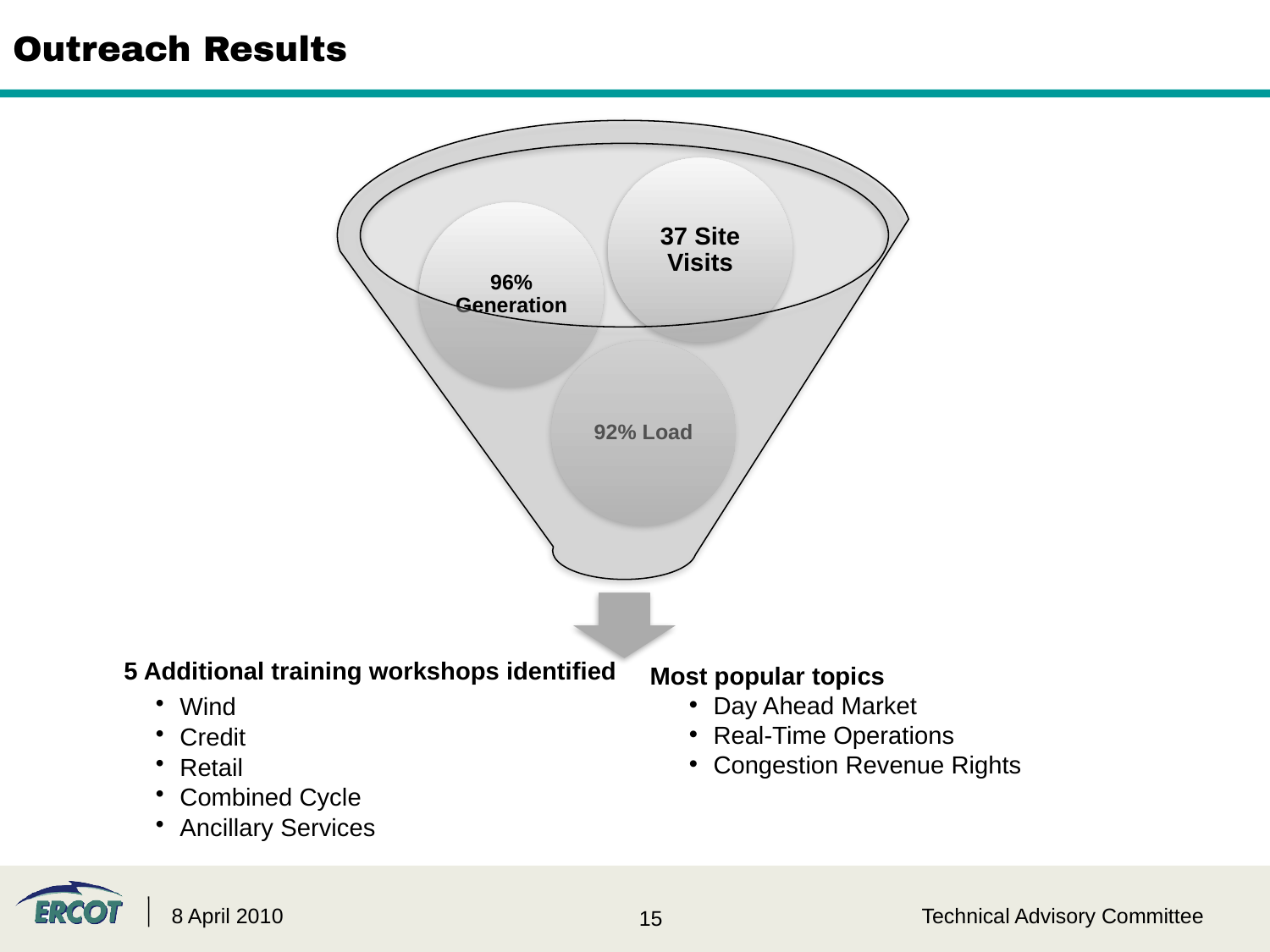

# Outreach Results
5 Additional training workshops identified
Wind
Credit
Retail
Combined Cycle
Ancillary Services
92% Load
96% Generation
37 Site Visits
Most popular topics
Day Ahead Market
Real-Time Operations
Congestion Revenue Rights
8 April 2010
Technical Advisory Committee